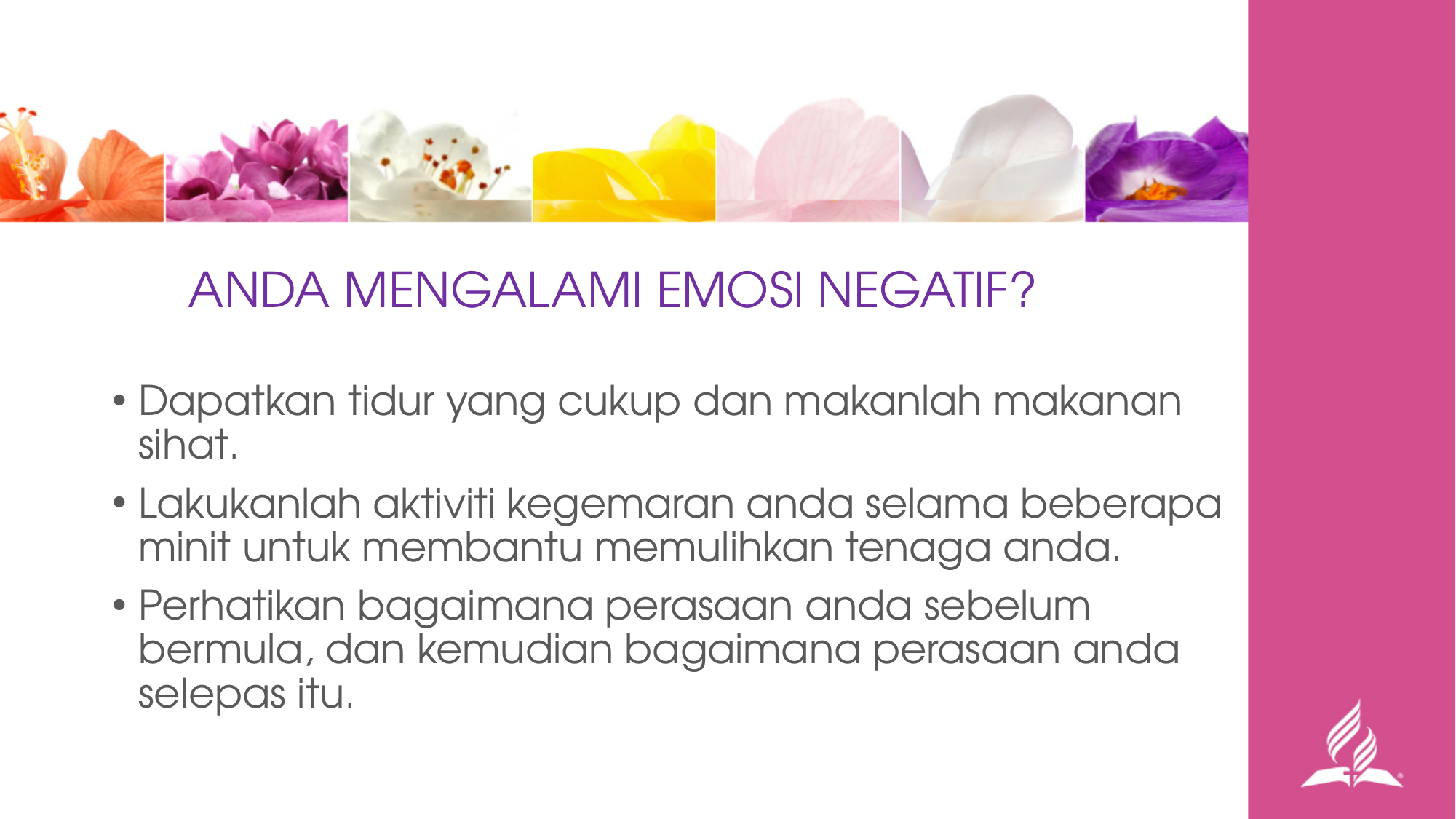

ANDA MENGALAMI EMOSI NEGATIF?
Dapatkan tidur yang cukup dan makanlah makanan sihat.
Lakukanlah aktiviti kegemaran anda selama beberapa minit untuk membantu memulihkan tenaga anda.
Perhatikan bagaimana perasaan anda sebelum bermula, dan kemudian bagaimana perasaan anda selepas itu.